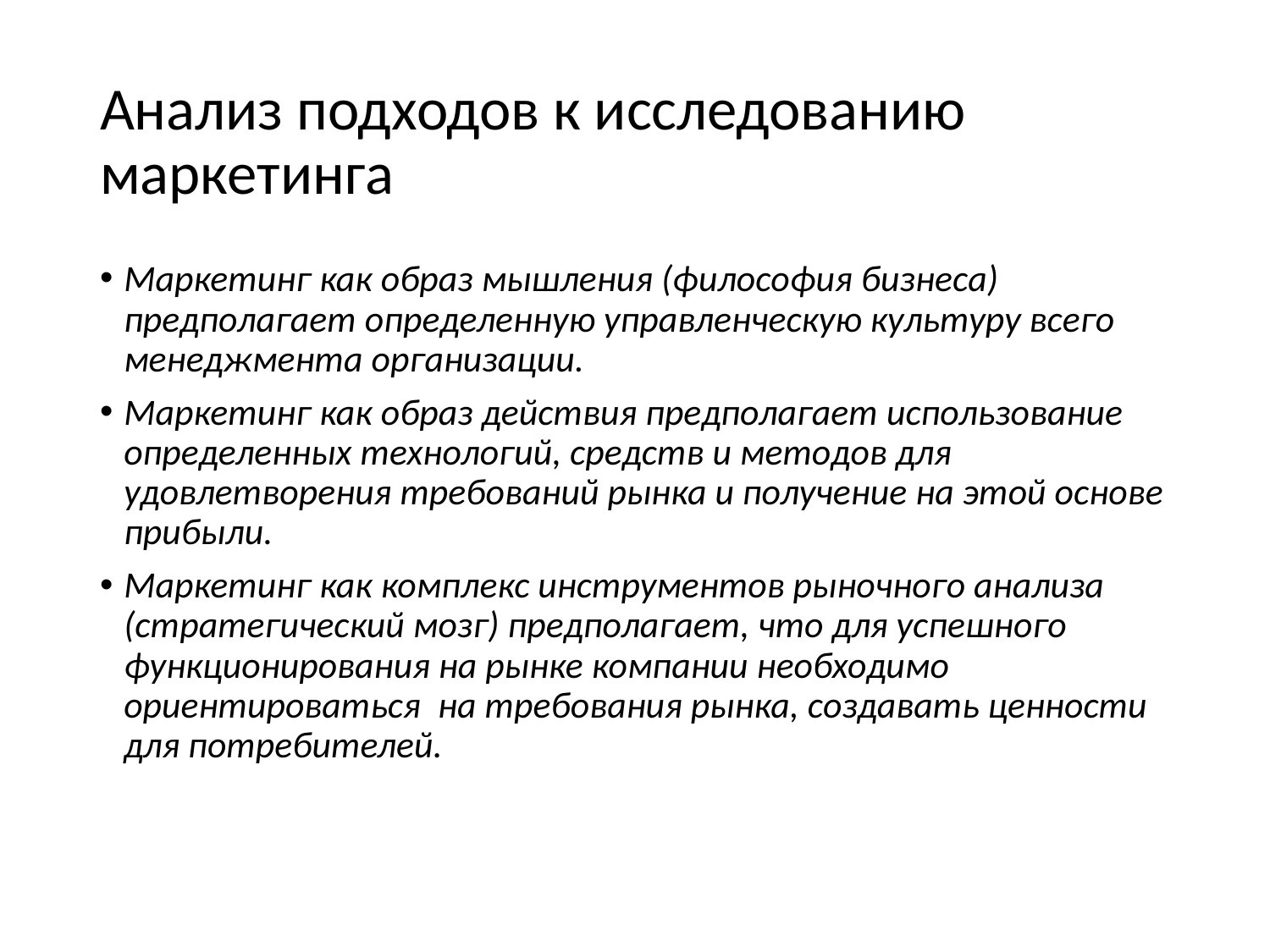

# Анализ подходов к исследованию маркетинга
Маркетинг как образ мышления (философия бизнеса) предполагает определенную управленческую культуру всего менеджмента организации.
Маркетинг как образ действия предполагает использование определенных технологий, средств и методов для удовлетворения требований рынка и получение на этой основе прибыли.
Маркетинг как комплекс инструментов рыночного анализа (стратегический мозг) предполагает, что для успешного функционирования на рынке компании необходимо ориентироваться  на требования рынка, создавать ценности для потребителей.